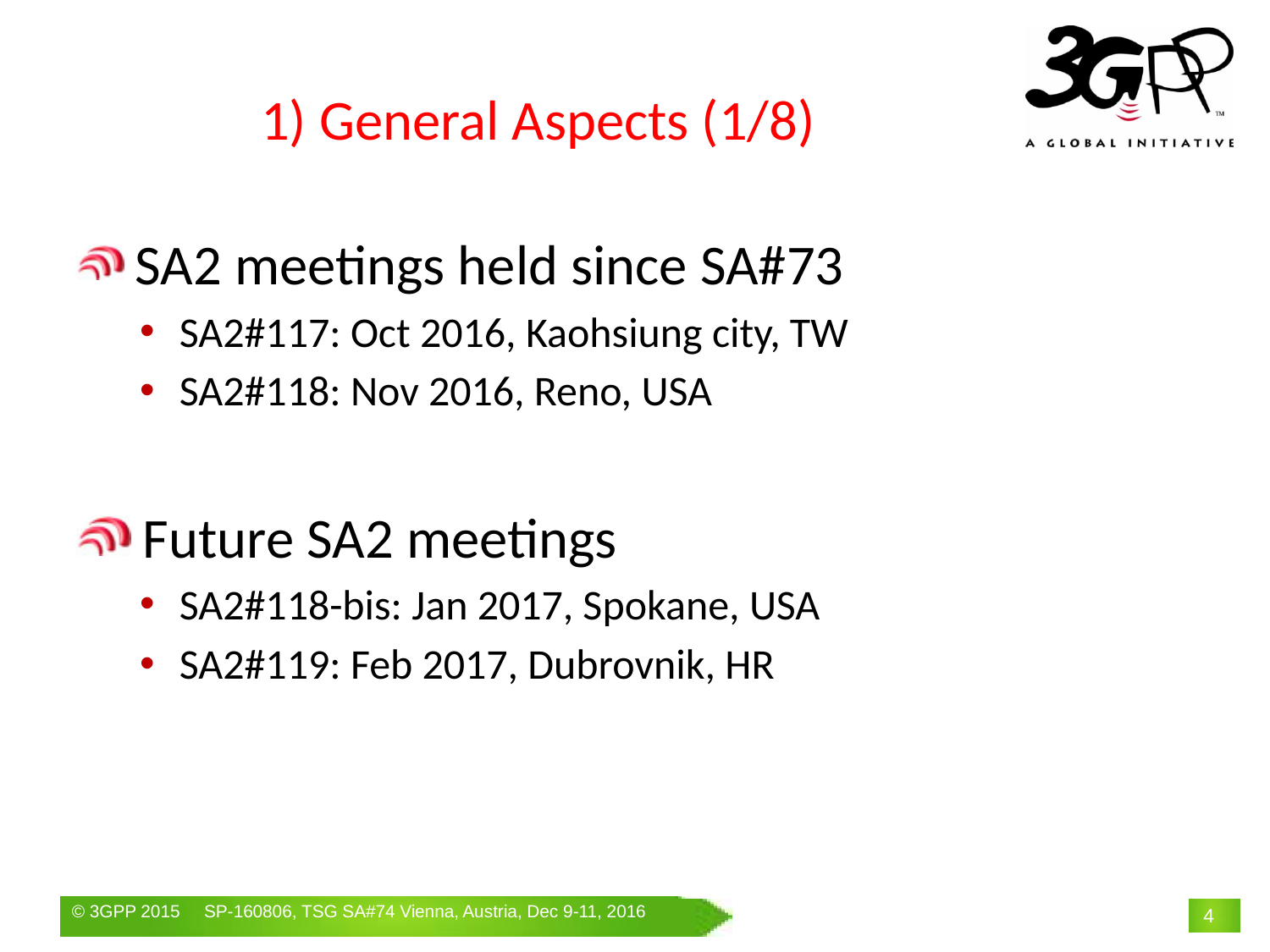

# 1) General Aspects (1/8)
 SA2 meetings held since SA#73
SA2#117: Oct 2016, Kaohsiung city, TW
SA2#118: Nov 2016, Reno, USA

 Future SA2 meetings
SA2#118-bis: Jan 2017, Spokane, USA
SA2#119: Feb 2017, Dubrovnik, HR